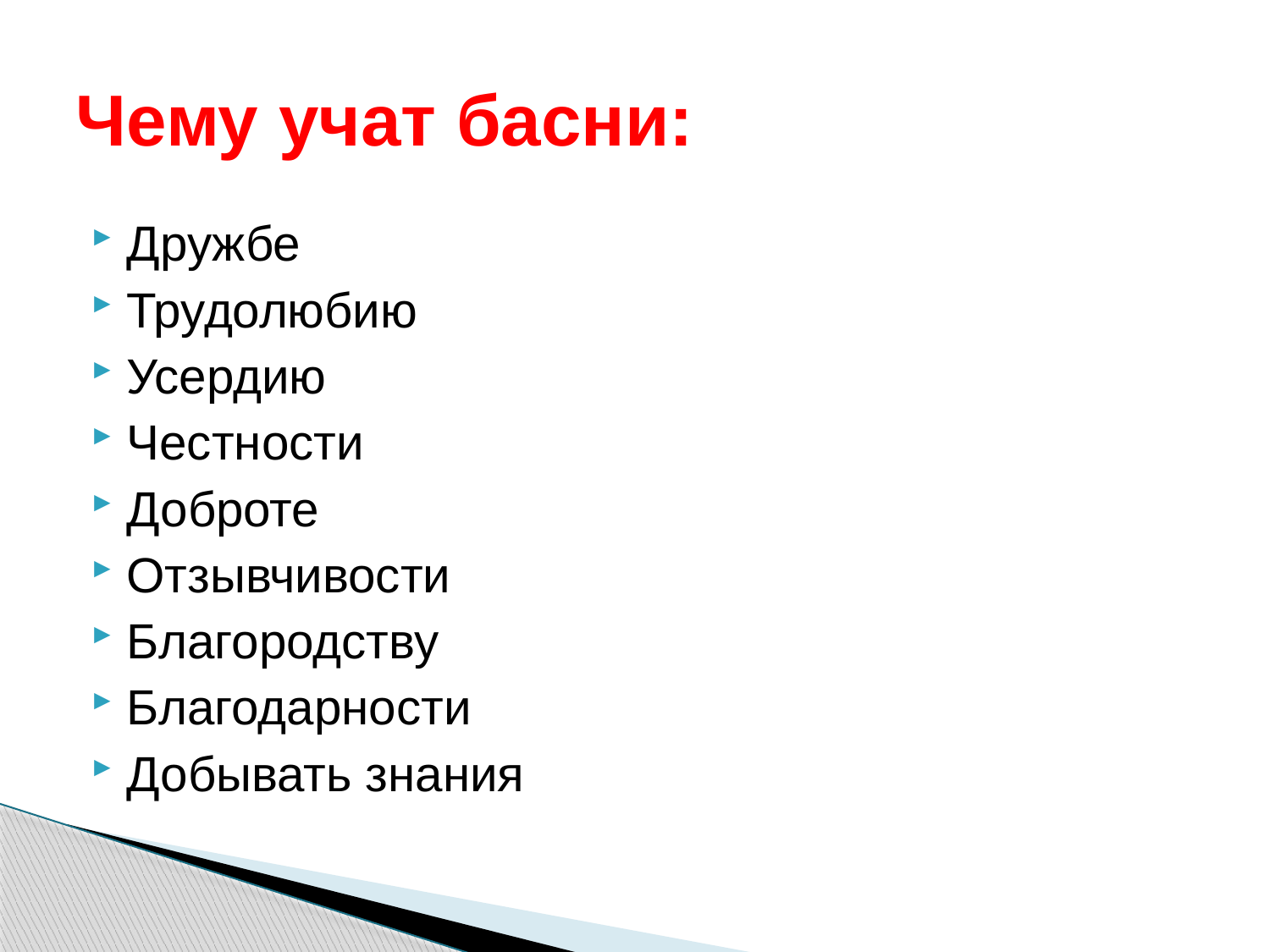

# Чему учат басни:
Дружбе
Трудолюбию
Усердию
Честности
Доброте
Отзывчивости
Благородству
Благодарности
Добывать знания